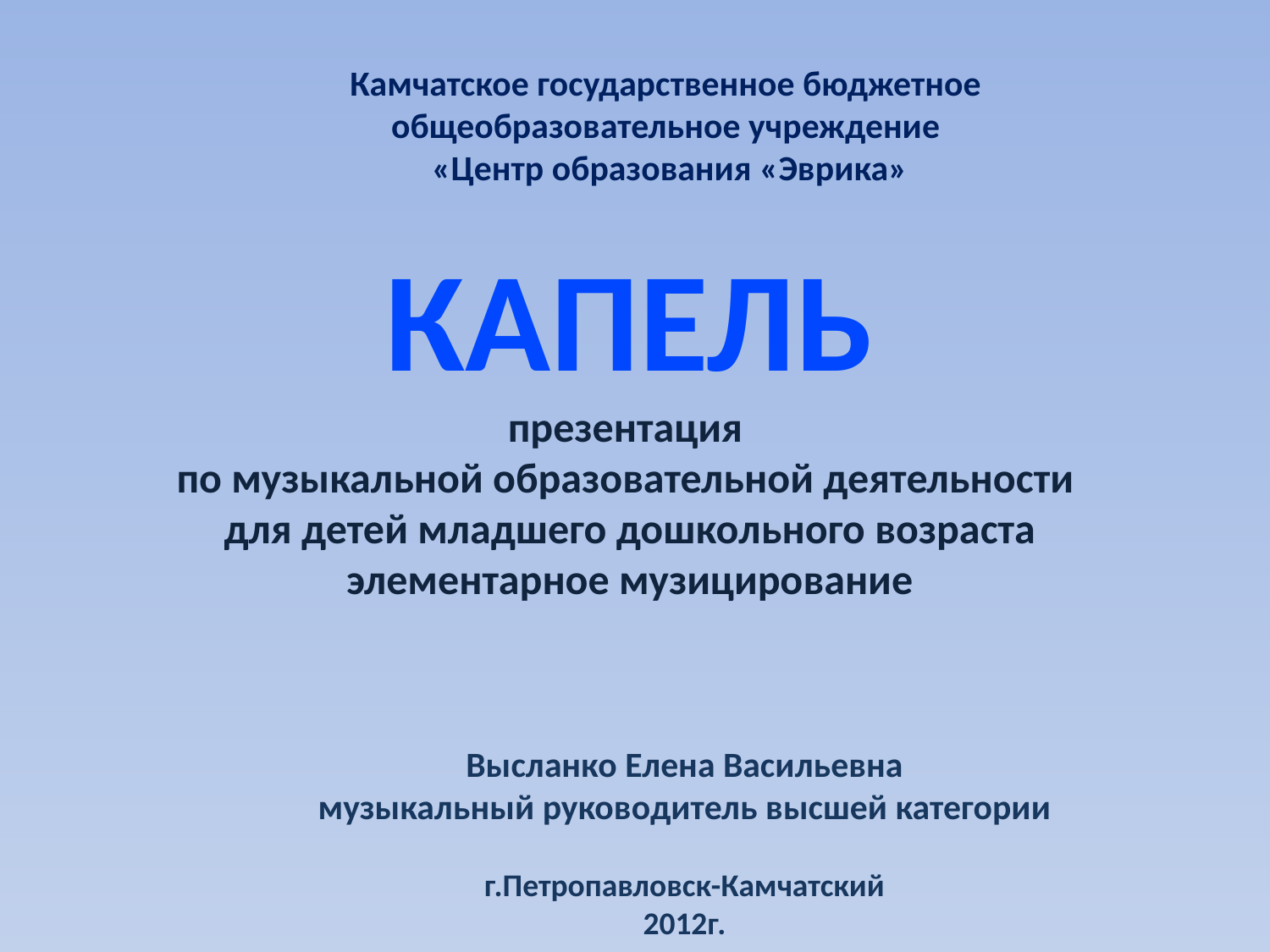

Камчатское государственное бюджетное
общеобразовательное учреждение
«Центр образования «Эврика»
КАПЕЛЬ
презентация
по музыкальной образовательной деятельности
для детей младшего дошкольного возраста
элементарное музицирование
Высланко Елена Васильевна
музыкальный руководитель высшей категории

г.Петропавловск-Камчатский
2012г.